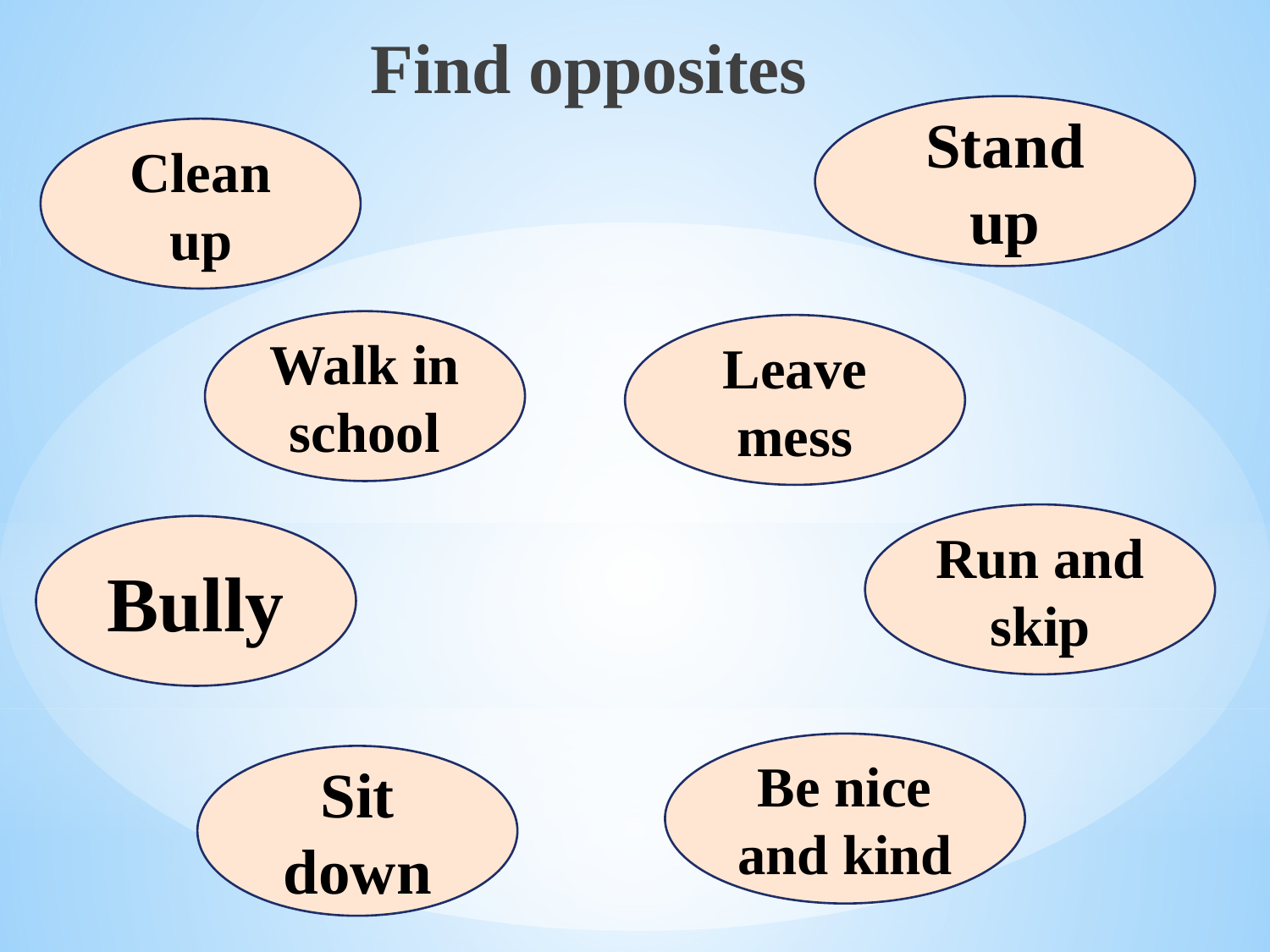

Find opposites
Stand up
Clean up
Walk in school
Leave mess
Run and skip
Bully
Be nice and kind
Sit down